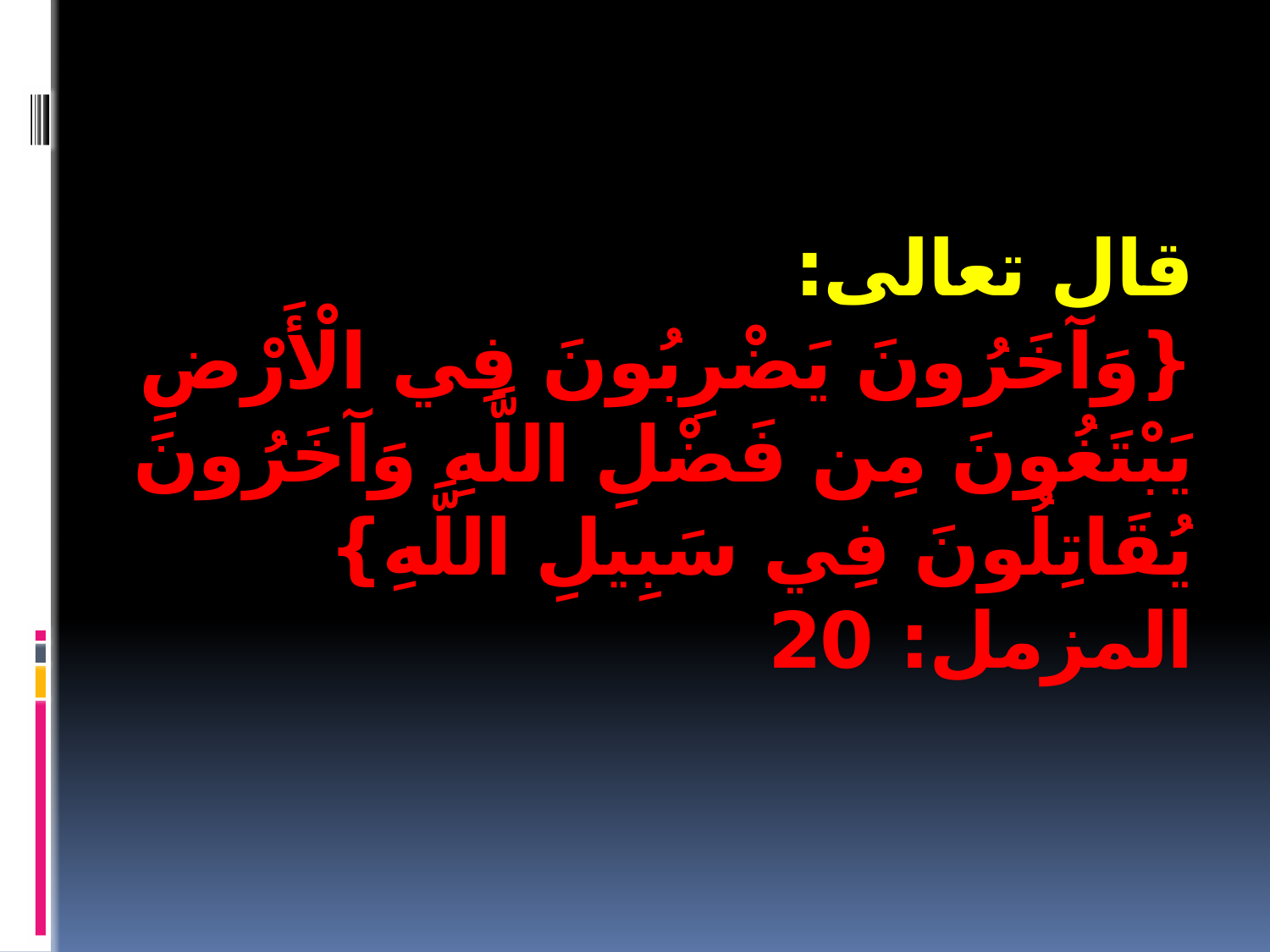

# قال تعالى: {وَآخَرُونَ يَضْرِبُونَ فِي الْأَرْضِ يَبْتَغُونَ مِن فَضْلِ اللَّهِ وَآخَرُونَ يُقَاتِلُونَ فِي سَبِيلِ اللَّهِ} المزمل: 20